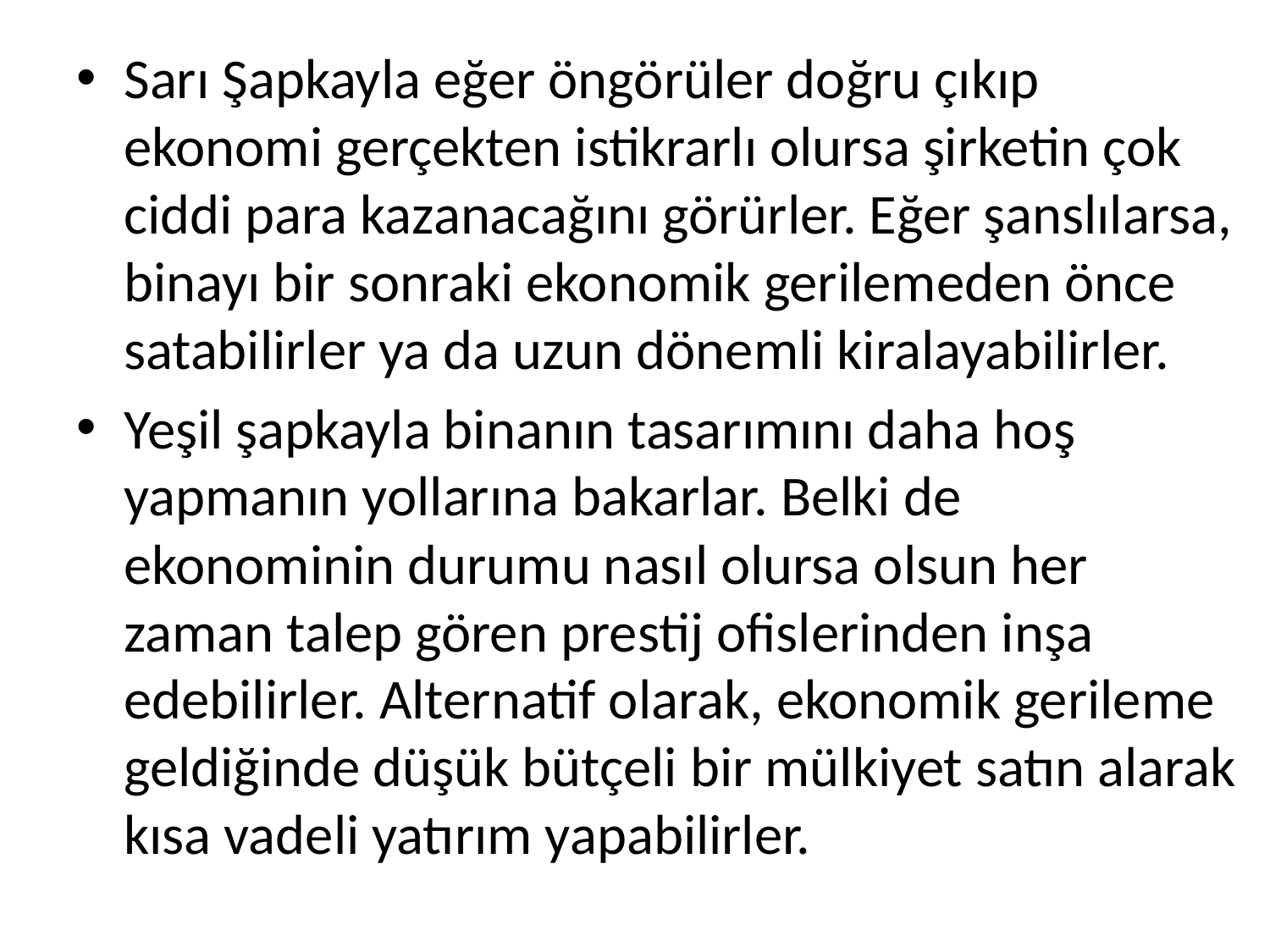

Sarı Şapkayla eğer öngörüler doğru çıkıp ekonomi gerçekten istikrarlı olursa şirketin çok ciddi para kazanacağını görürler. Eğer şanslılarsa, binayı bir sonraki ekonomik gerilemeden önce satabilirler ya da uzun dönemli kiralayabilirler.
Yeşil şapkayla binanın tasarımını daha hoş yapmanın yollarına bakarlar. Belki de ekonominin durumu nasıl olursa olsun her zaman talep gören prestij ofislerinden inşa edebilirler. Alternatif olarak, ekonomik gerileme geldiğinde düşük bütçeli bir mülkiyet satın alarak kısa vadeli yatırım yapabilirler.